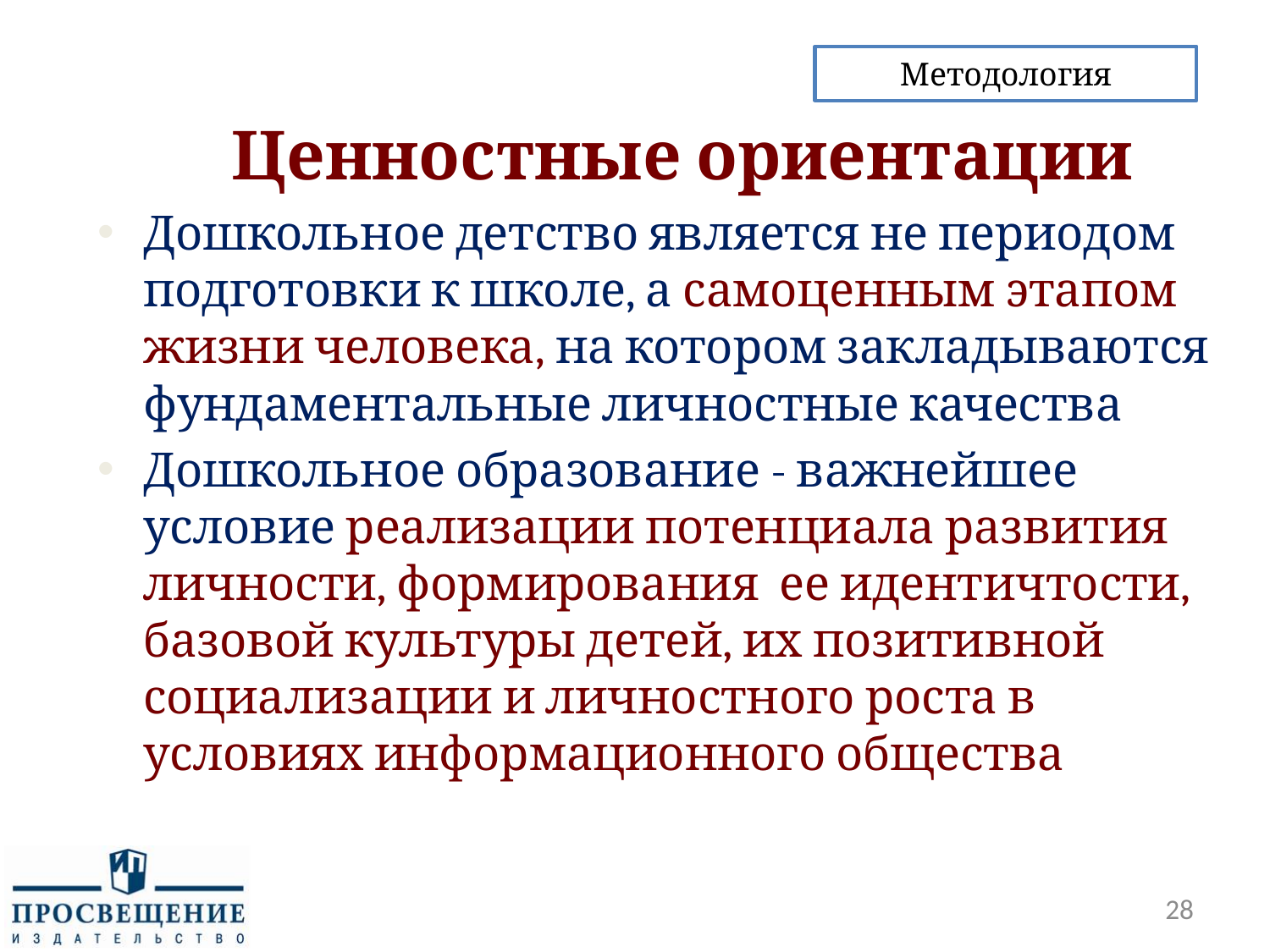

# Методология
     Ценностные ориентации
Дошкольное детство является не периодом подготовки к школе, а самоценным этапом жизни человека, на котором закладываются фундаментальные личностные качества
Дошкольное образование - важнейшее условие реализации потенциала развития личности, формирования  ее идентичтости,  базовой культуры детей, их позитивной социализации и личностного роста в условиях информационного общества

28